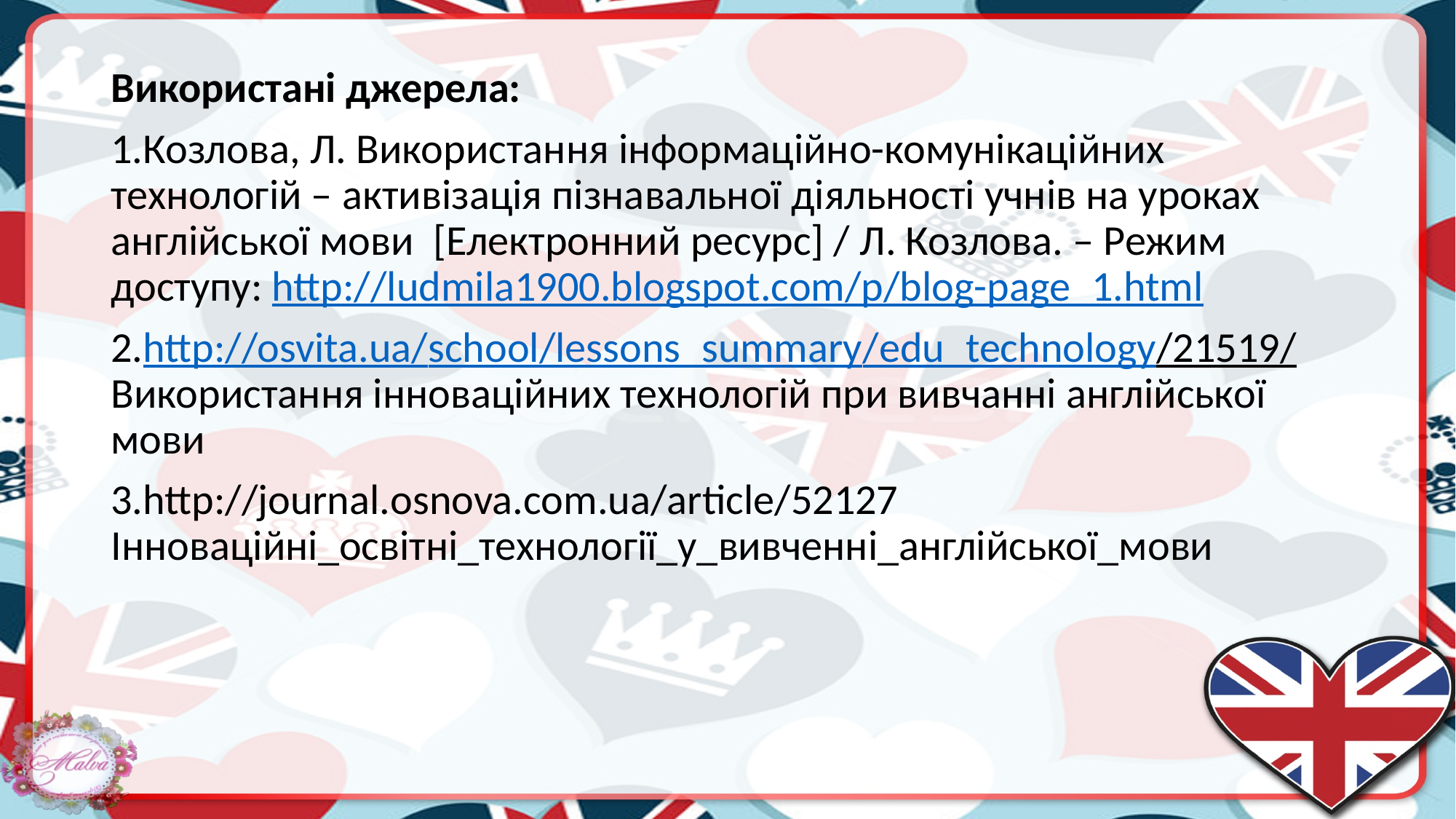

Використані джерела:
1.Козлова, Л. Використання інформаційно-комунікаційних технологій – активізація пізнавальної діяльності учнів на уроках англійської мови  [Електронний ресурс] / Л. Козлова. – Режим доступу: http://ludmila1900.blogspot.com/p/blog-page_1.html
2.http://osvita.ua/school/lessons_summary/edu_technology/21519/  Використання інноваційних технологій при вивчанні англійської мови
3.http://journal.osnova.com.ua/article/52127 Інноваційні_освітні_технології_у_вивченні_англійської_мови